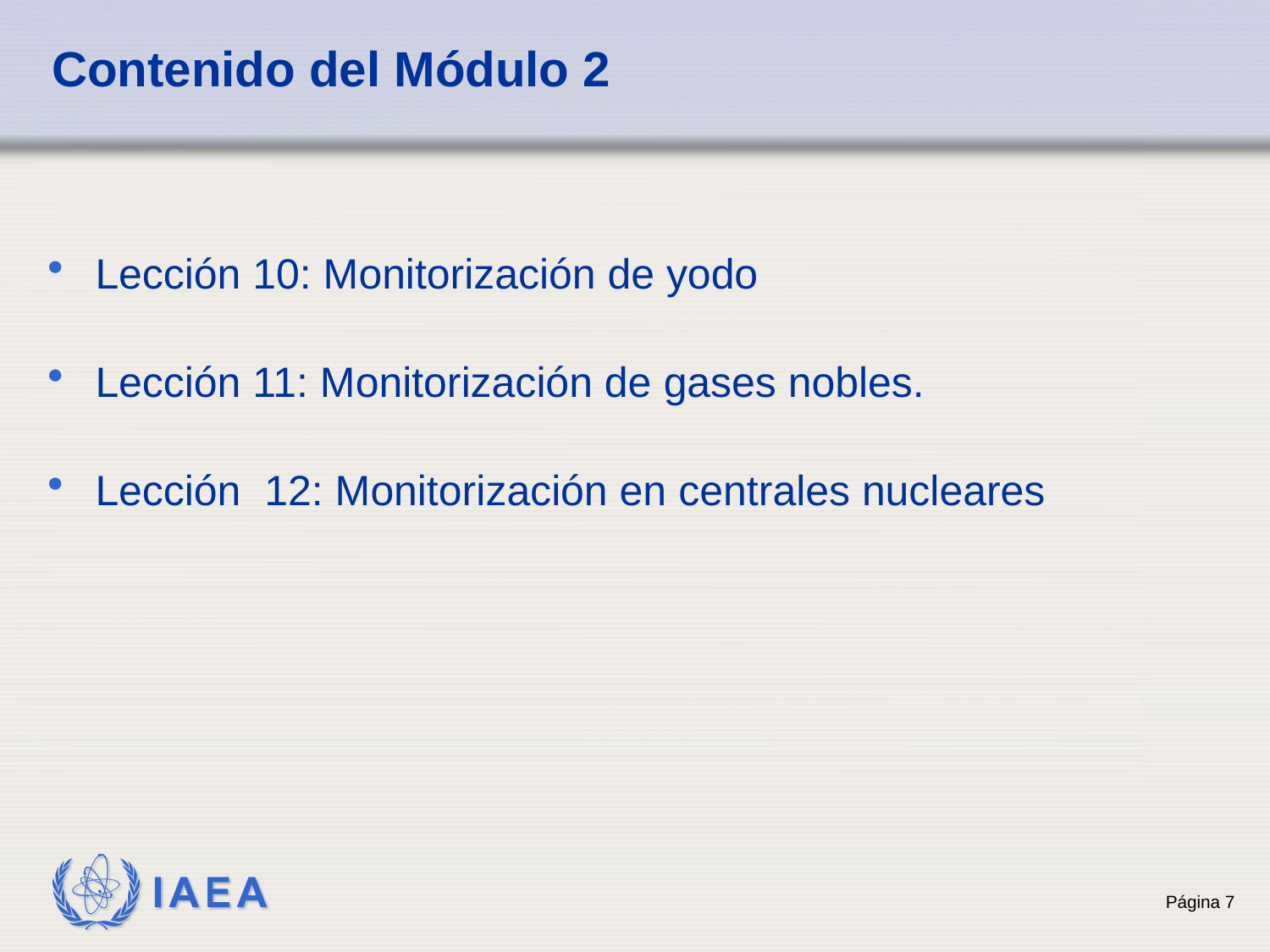

# Contenido del Módulo 2
Lección 10: Monitorización de yodo

Lección 11: Monitorización de gases nobles.

Lección  12: Monitorización en centrales nucleares
7